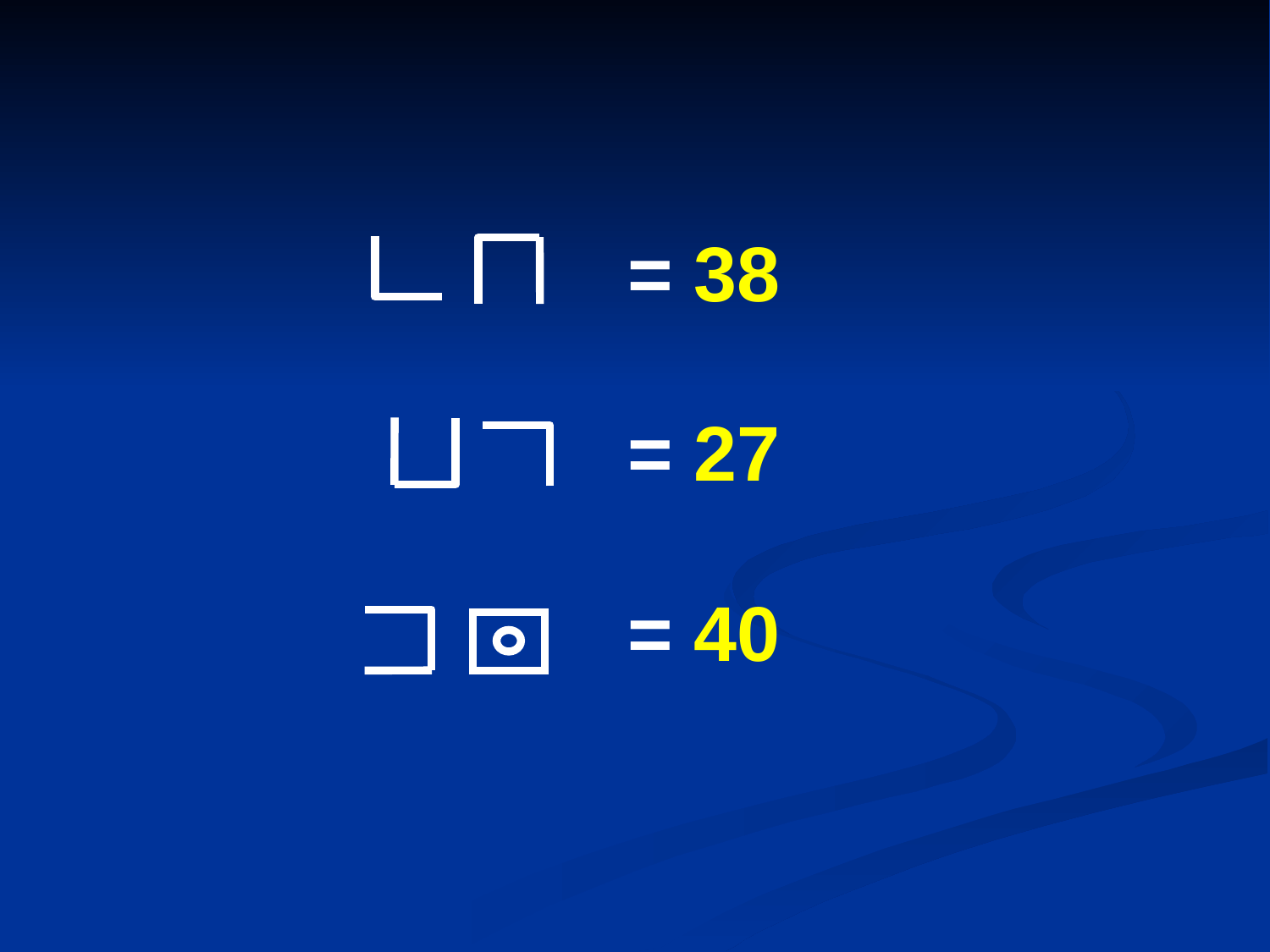

| = 38 |
| --- |
| = 27 |
| = 40 |